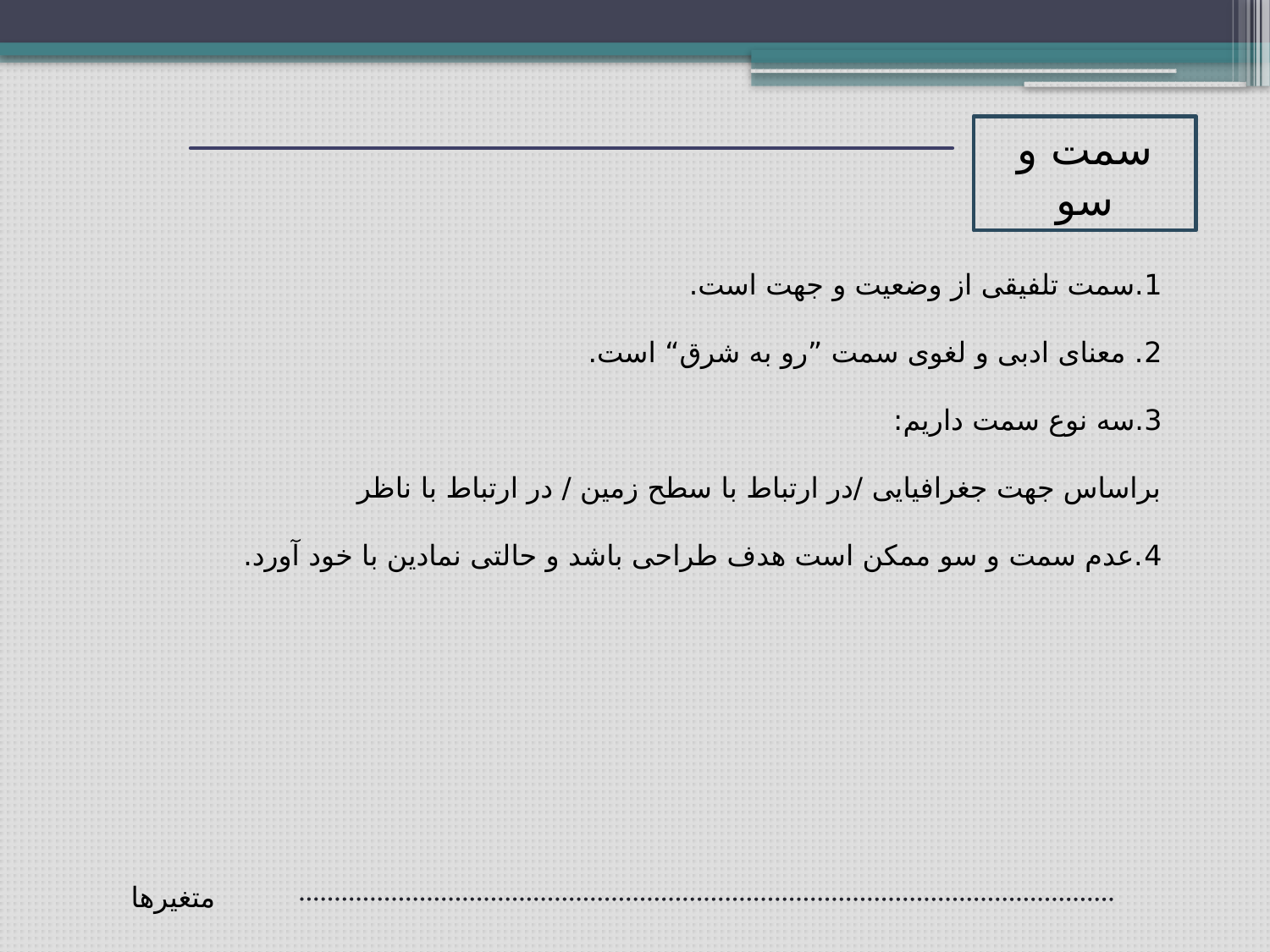

سمت و سو
1.سمت تلفیقی از وضعیت و جهت است.
2. معنای ادبی و لغوی سمت ”رو به شرق“ است.
3.سه نوع سمت داریم:
براساس جهت جغرافیایی /در ارتباط با سطح زمین / در ارتباط با ناظر
4.عدم سمت و سو ممکن است هدف طراحی باشد و حالتی نمادین با خود آورد.
متغیرها